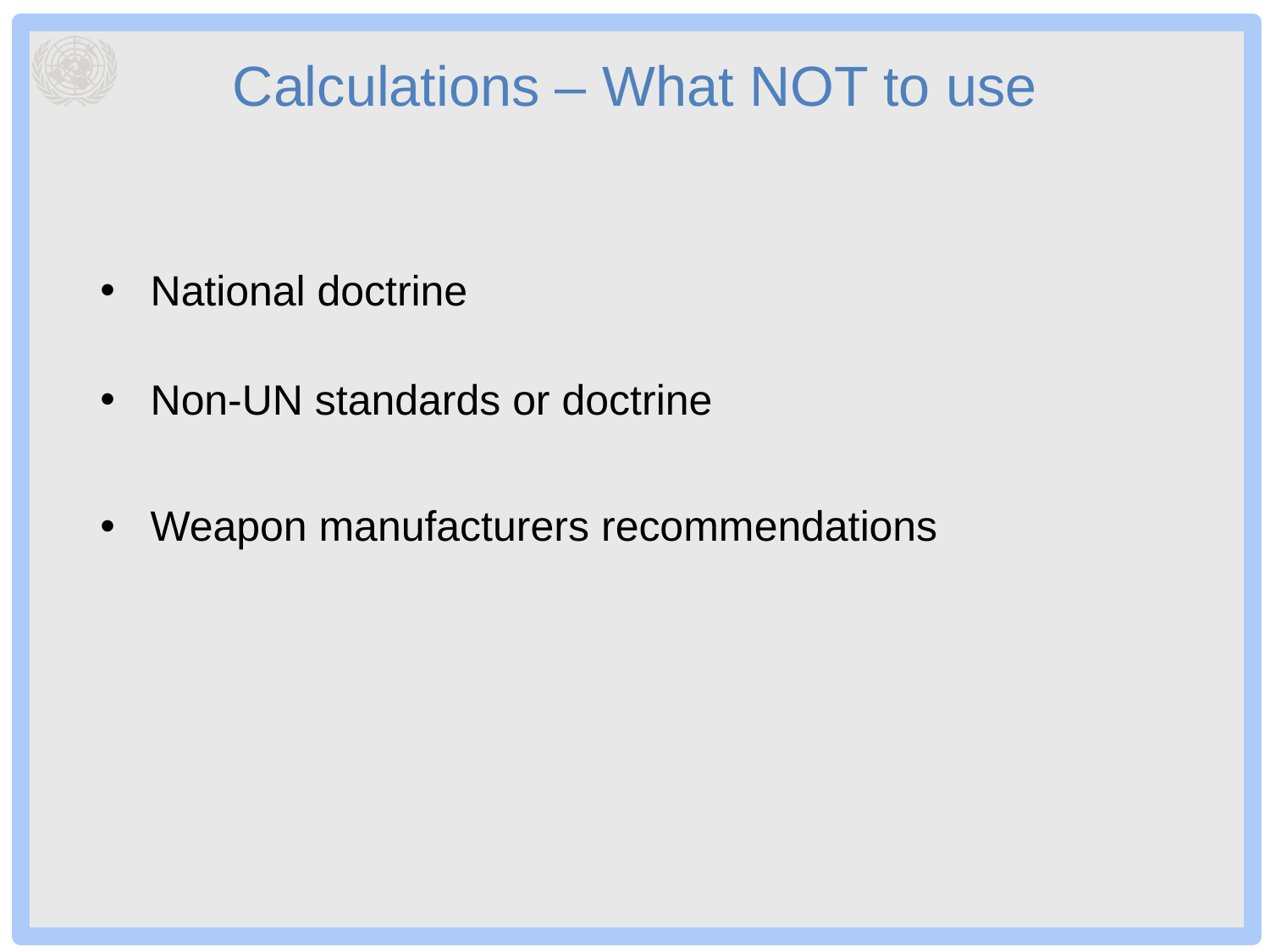

# Calculations – What NOT to use
National doctrine

Non-UN standards or doctrine

Weapon manufacturers recommendations